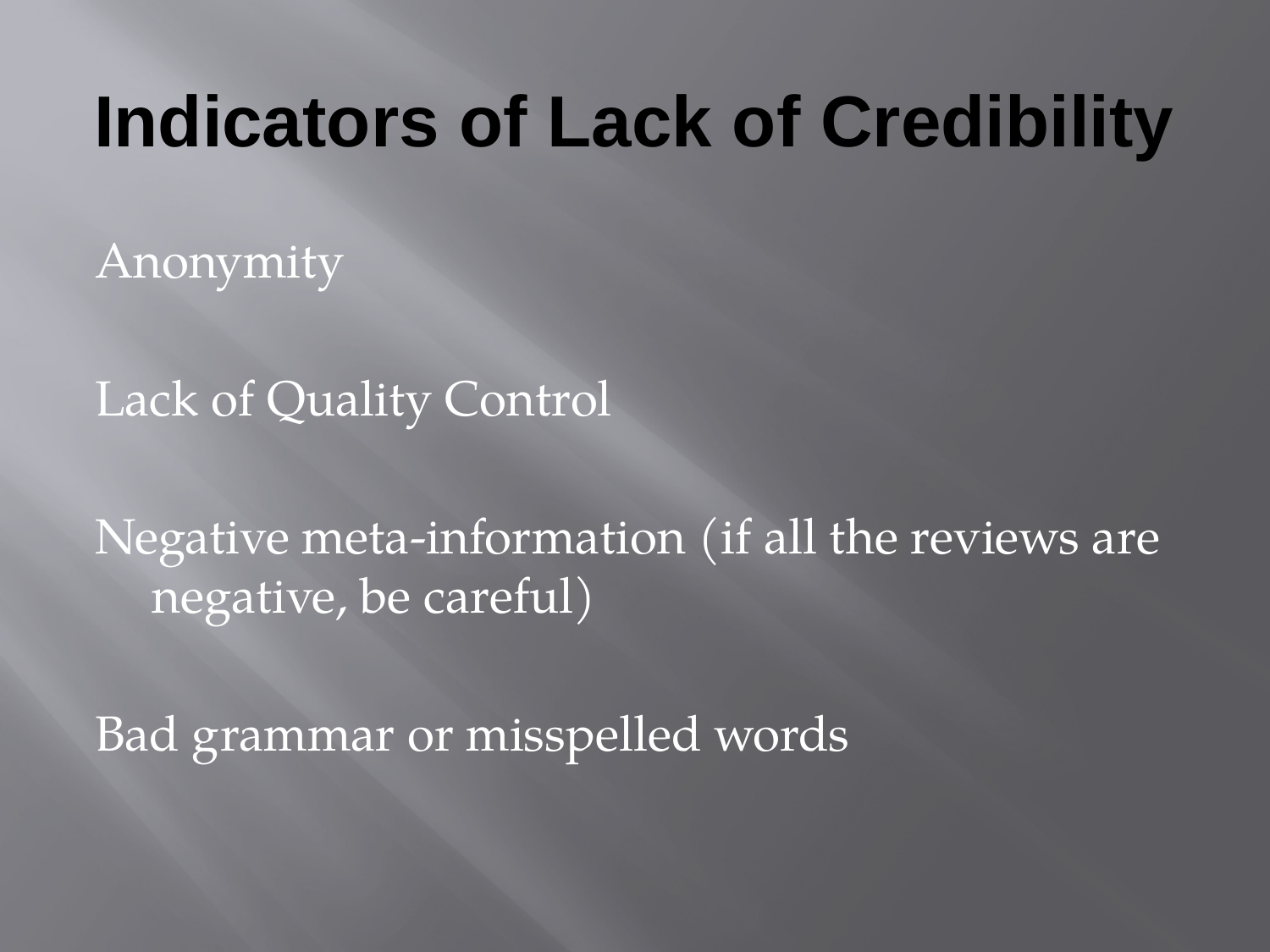

# Indicators of Lack of Credibility
Anonymity

Lack of Quality Control

Negative meta-information (if all the reviews are negative, be careful)

Bad grammar or misspelled words